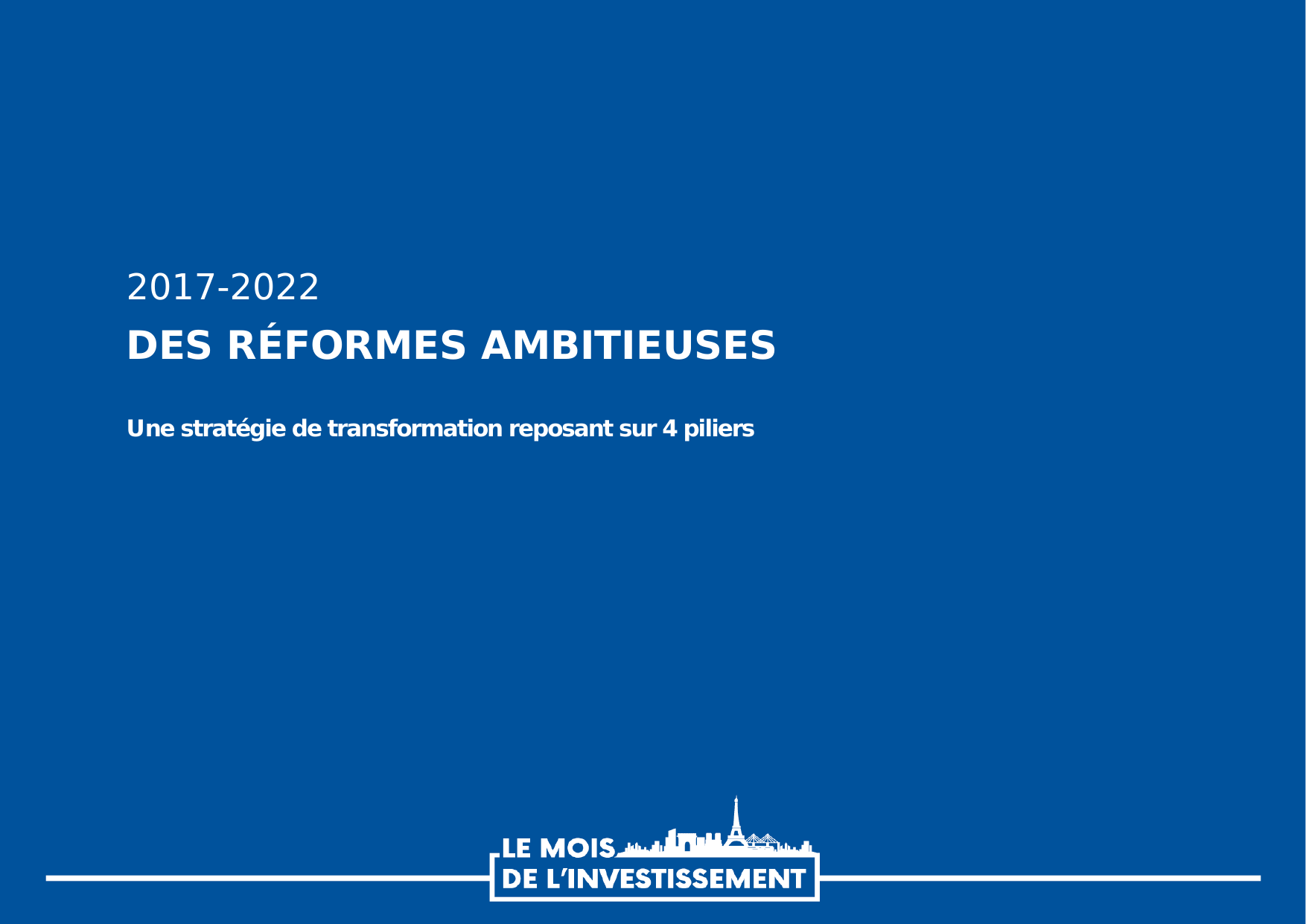

2017-2022
# Des réformes ambitieuses Une stratégie de transformation reposant sur 4 piliers